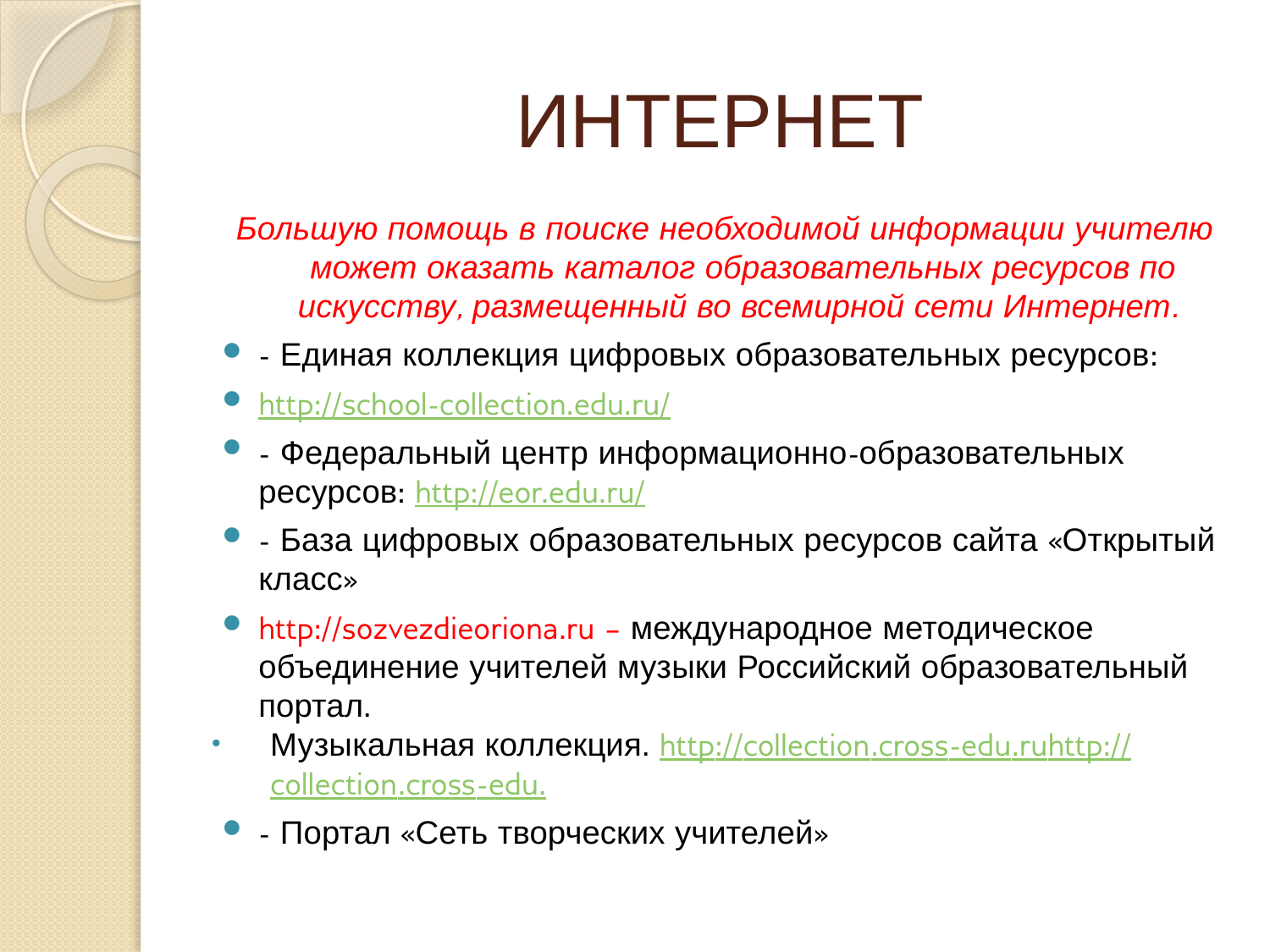

# ИНТЕРНЕТ
Большую помощь в поиске необходимой информации учителю может оказать каталог образовательных ресурсов по искусству, размещенный во всемирной сети Интернет.
- Единая коллекция цифровых образовательных ресурсов:
http://school-collection.edu.ru/
- Федеральный центр информационно-образовательных ресурсов: http://eor.edu.ru/
- База цифровых образовательных ресурсов сайта «Открытый класс»
http://sozvezdieoriona.ru – международное методическое объединение учителей музыки Российский образовательный портал.
Музыкальная коллекция. http://collection.cross-edu.ruhttp://collection.cross-edu.ru/
- Портал «Сеть творческих учителей»